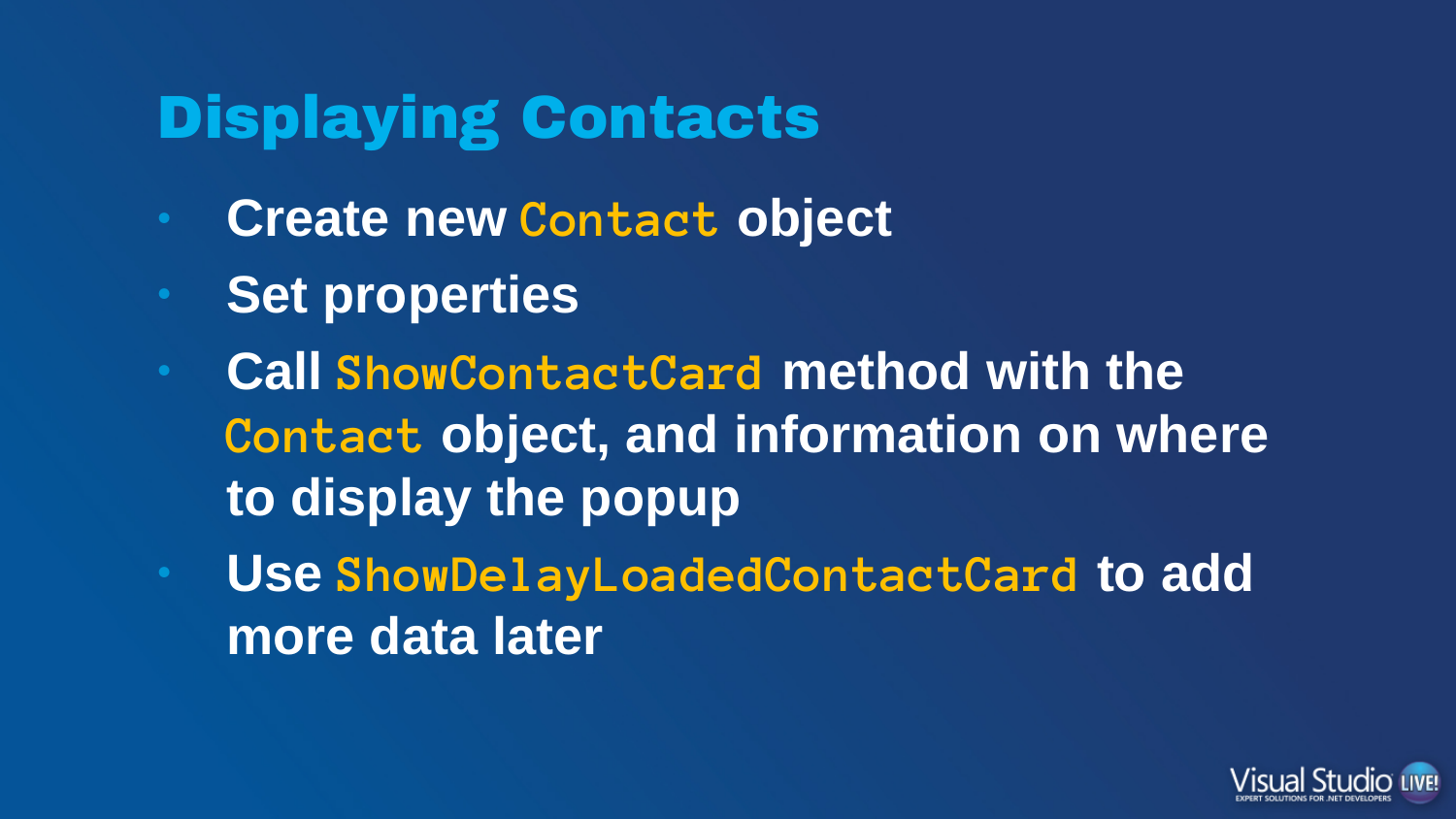

# Displaying Contacts
Create new Contact object
Set properties
Call ShowContactCard method with the Contact object, and information on where to display the popup
Use ShowDelayLoadedContactCard to add more data later